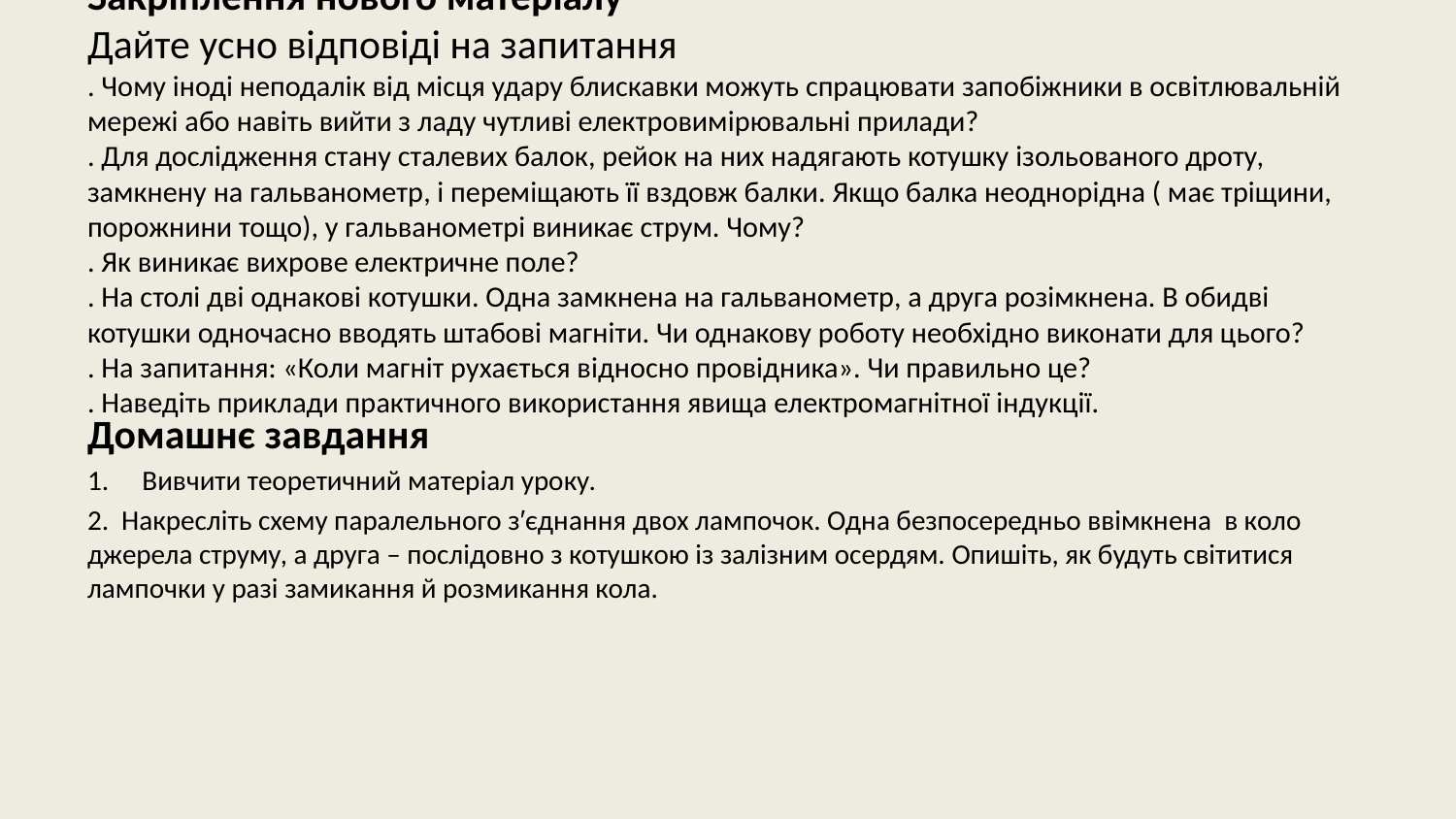

# Закріплення нового матеріалу Дайте усно відповіді на запитання . Чому іноді неподалік від місця удару блискавки можуть спрацювати запобіжники в освітлювальній мережі або навіть вийти з ладу чутливі електровимірювальні прилади? . Для дослідження стану сталевих балок, рейок на них надягають котушку ізольованого дроту, замкнену на гальванометр, і переміщають її вздовж балки. Якщо балка неоднорідна ( має тріщини, порожнини тощо), у гальванометрі виникає струм. Чому? . Як виникає вихрове електричне поле? . На столі дві однакові котушки. Одна замкнена на гальванометр, а друга розімкнена. В обидві котушки одночасно вводять штабові магніти. Чи однакову роботу необхідно виконати для цього? . На запитання: «Коли магніт рухається відносно провідника». Чи правильно це? . Наведіть приклади практичного використання явища електромагнітної індукції.
Домашнє завдання
Вивчити теоретичний матеріал уроку.
2.  Накресліть схему паралельного з′єднання двох лампочок. Одна безпосередньо ввімкнена  в коло джерела струму, а друга – послідовно з котушкою із залізним осердям. Опишіть, як будуть світитися лампочки у разі замикання й розмикання кола.